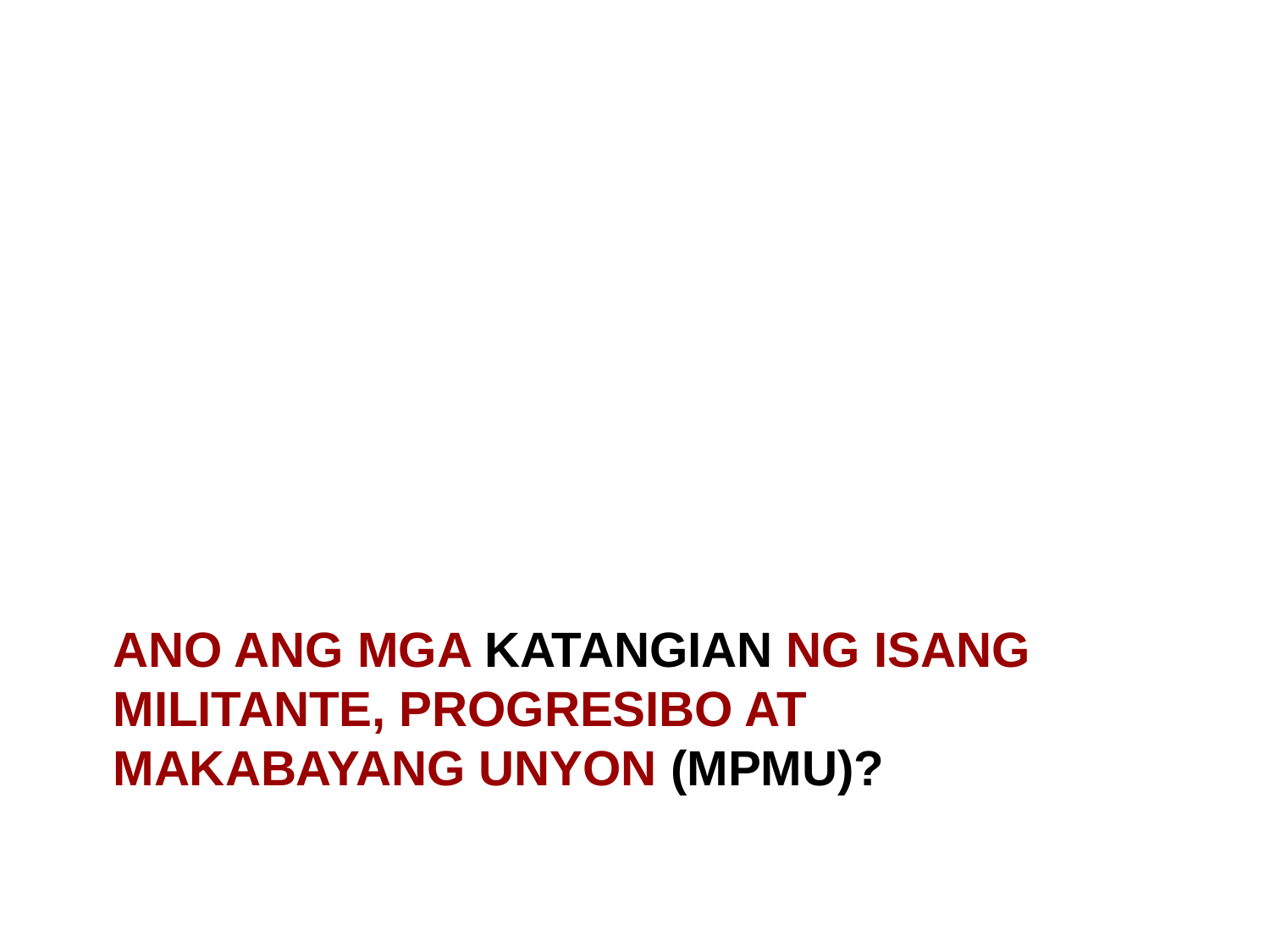

# Ano ang mga katangian ng isang militante, progresibo at makabayang unyon (MPMU)?